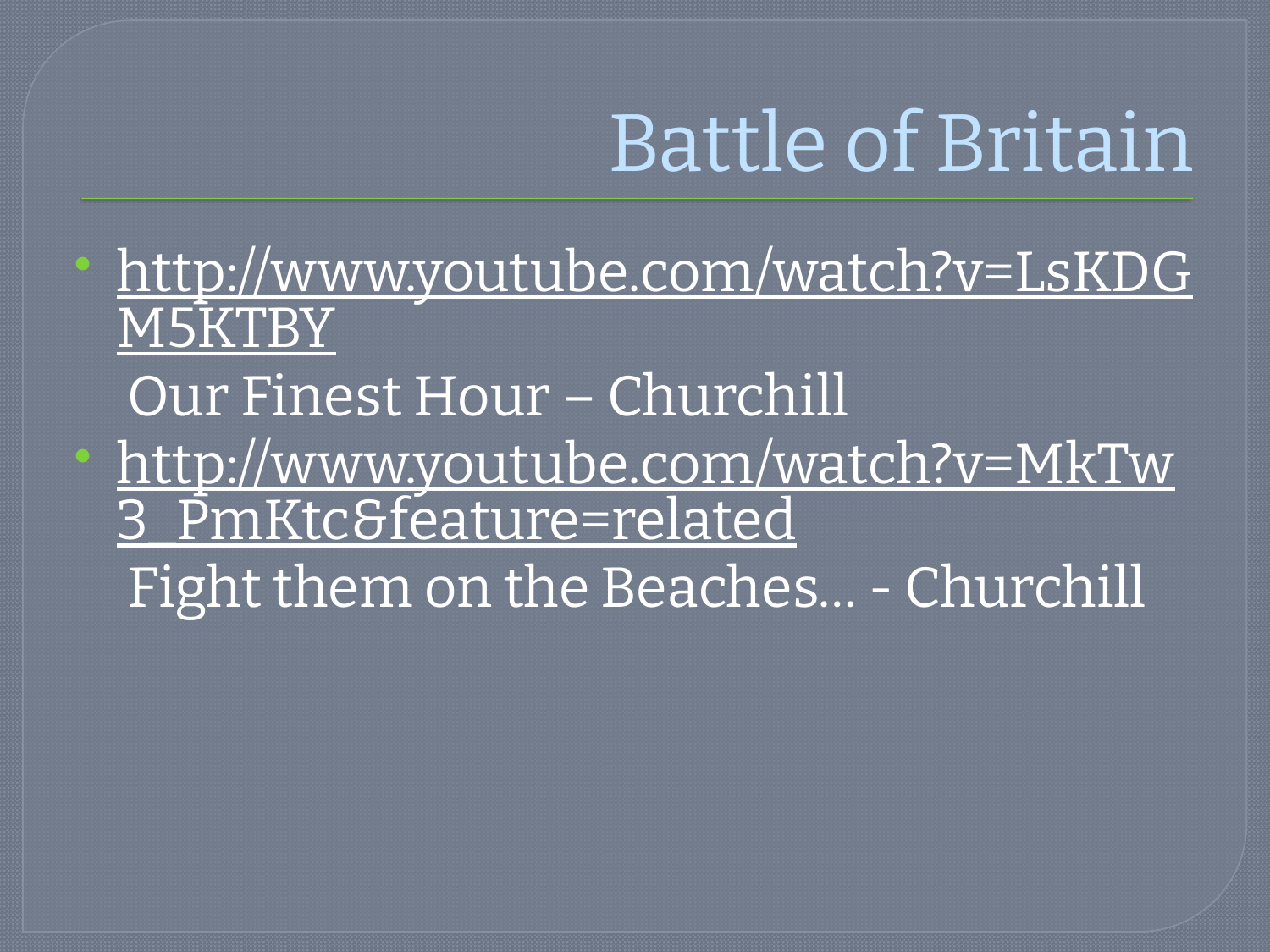

# Battle of Britain
http://www.youtube.com/watch?v=LsKDGM5KTBY Our Finest Hour – Churchill
http://www.youtube.com/watch?v=MkTw3_PmKtc&feature=related Fight them on the Beaches… - Churchill